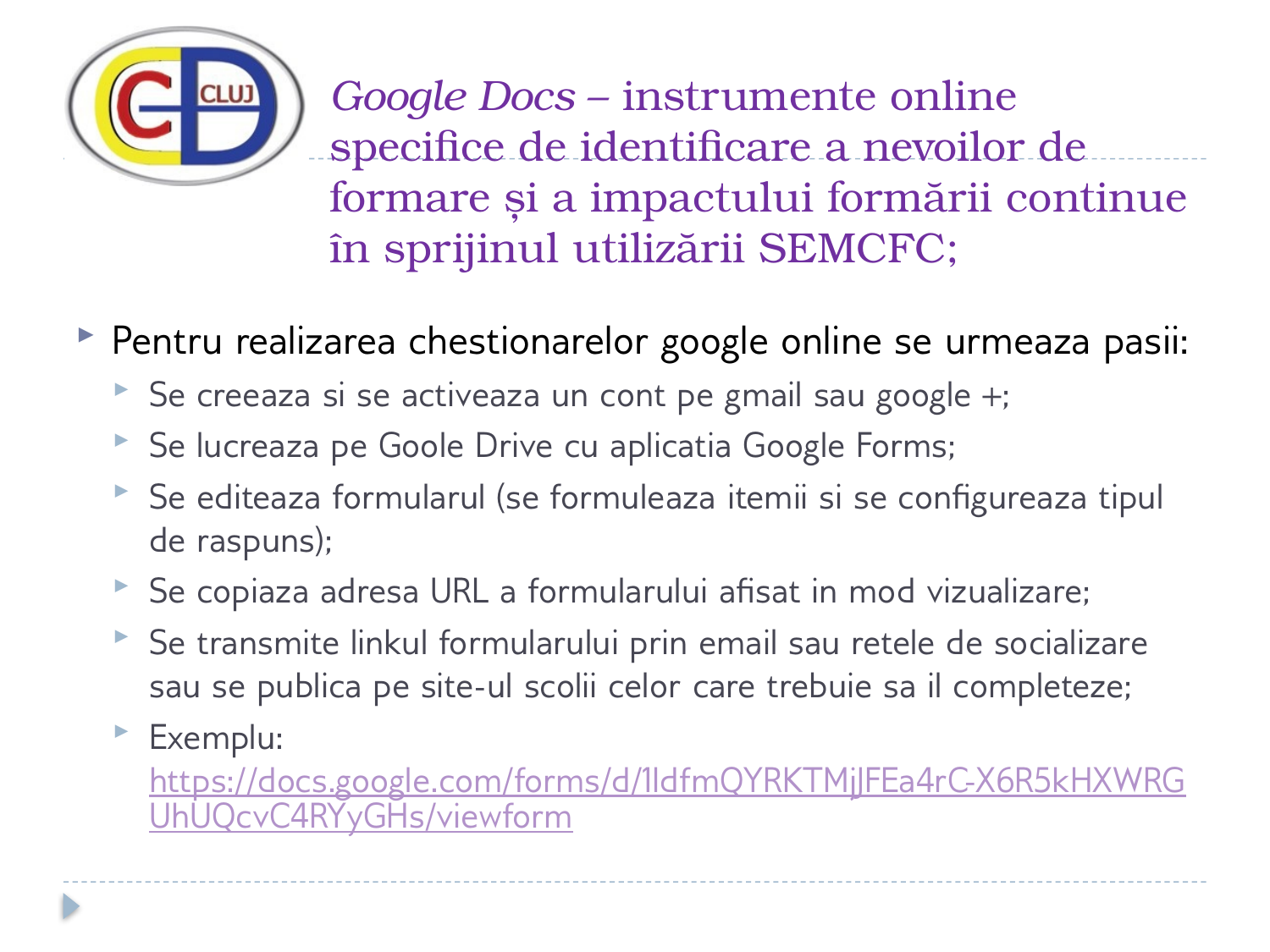

# Google Docs – instrumente online specifice de identificare a nevoilor de formare şi a impactului formării continue  în sprijinul utilizării SEMCFC;
Pentru realizarea chestionarelor google online se urmeaza pasii:
Se creeaza si se activeaza un cont pe gmail sau google +;
Se lucreaza pe Goole Drive cu aplicatia Google Forms;
Se editeaza formularul (se formuleaza itemii si se configureaza tipul de raspuns);
Se copiaza adresa URL a formularului afisat in mod vizualizare;
Se transmite linkul formularului prin email sau retele de socializare sau se publica pe site-ul scolii celor care trebuie sa il completeze;
Exemplu: https://docs.google.com/forms/d/1IdfmQYRKTMjJFEa4rC-X6R5kHXWRGUhUQcvC4RYyGHs/viewform